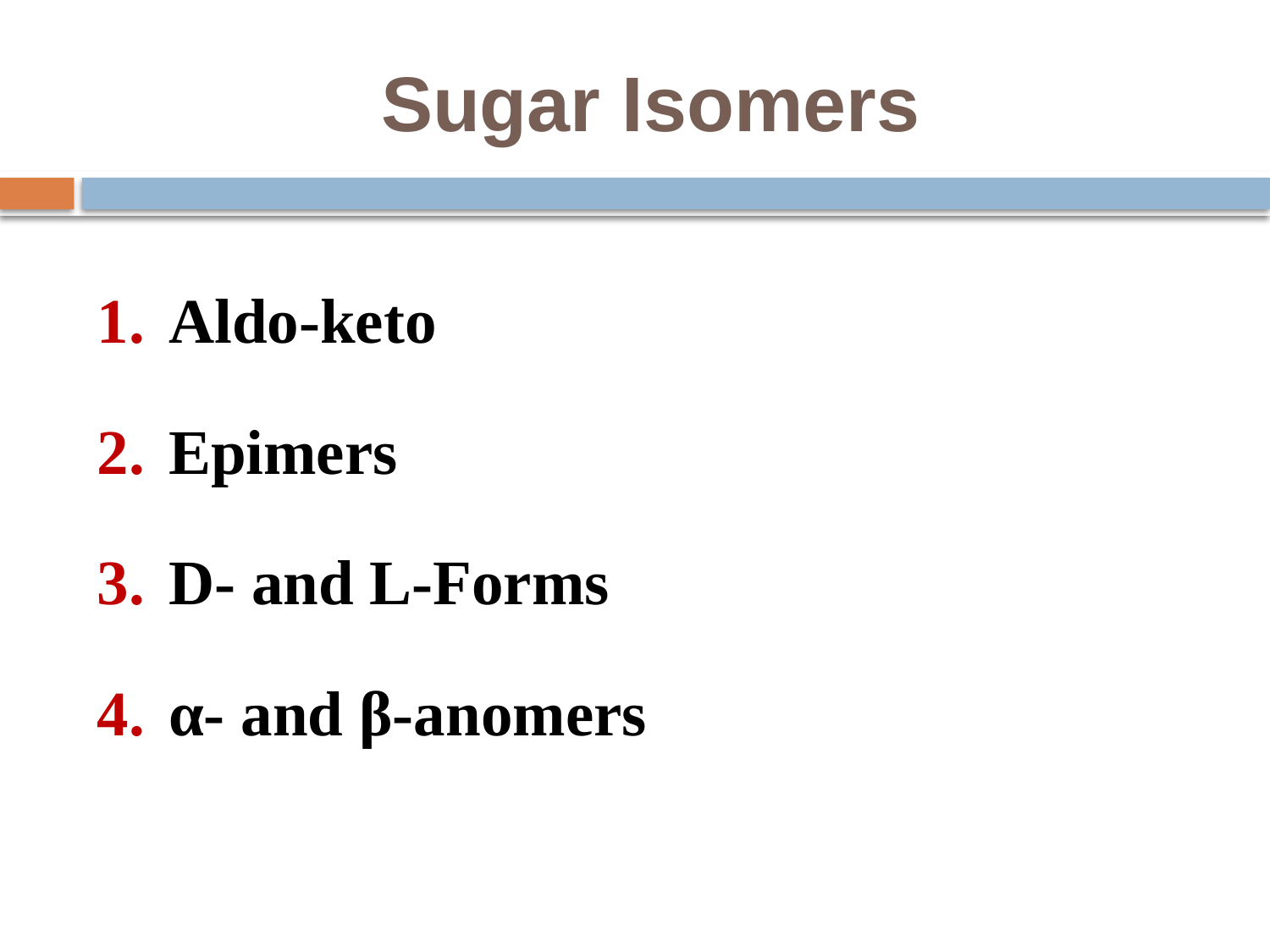

# Sugar Isomers
Aldo-keto
Epimers
D- and L-Forms
α- and β-anomers